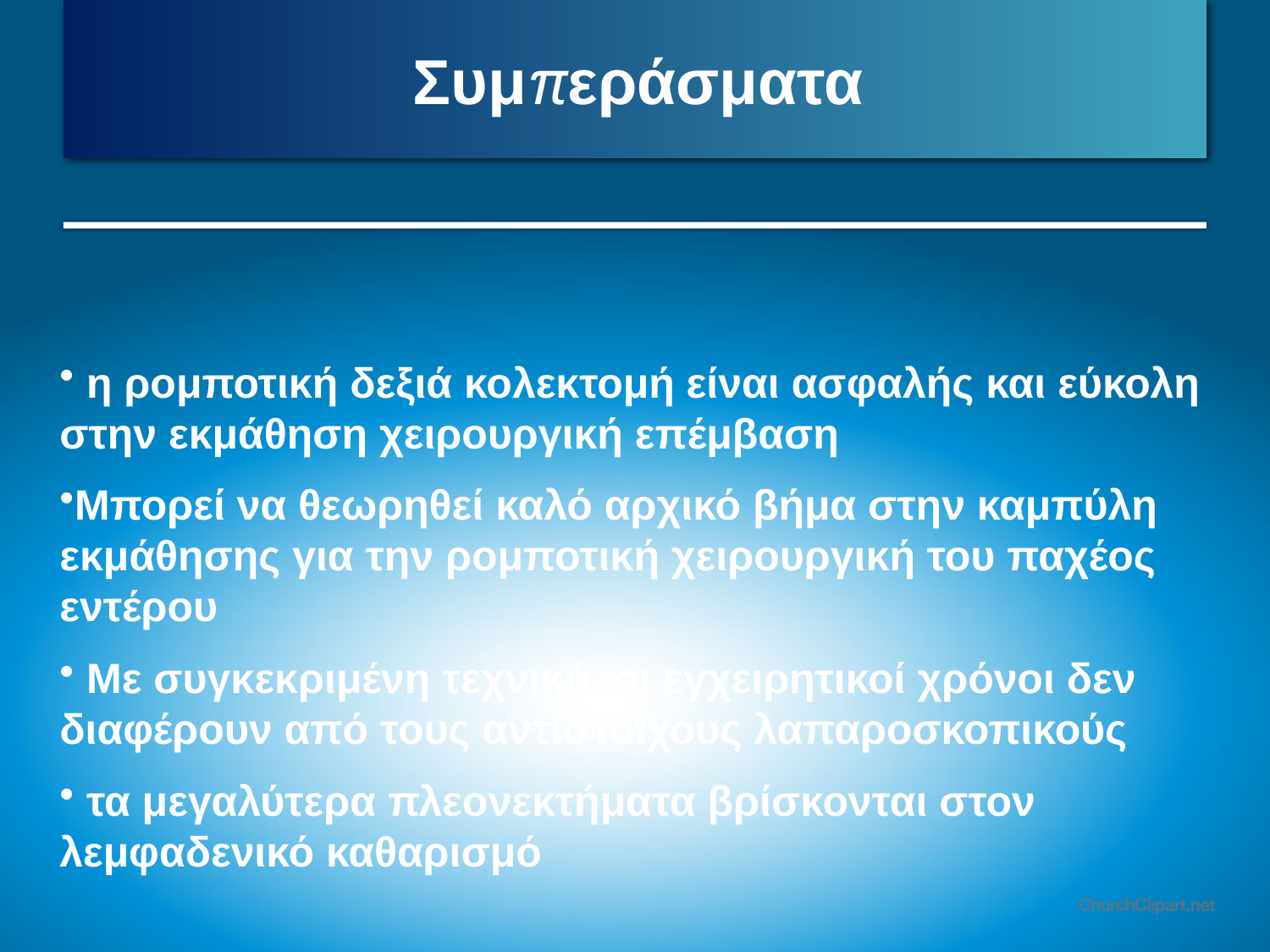

# Συμπεράσματα
 η ρομποτική δεξιά κολεκτομή είναι ασφαλής και εύκολη στην εκμάθηση χειρουργική επέμβαση
Μπορεί να θεωρηθεί καλό αρχικό βήμα στην καμπύλη εκμάθησης για την ρομποτική χειρουργική του παχέος εντέρου
 Με συγκεκριμένη τεχνική, οι εγχειρητικοί χρόνοι δεν διαφέρουν από τους αντίστοιχους λαπαροσκοπικούς
 τα μεγαλύτερα πλεονεκτήματα βρίσκονται στον λεμφαδενικό καθαρισμό